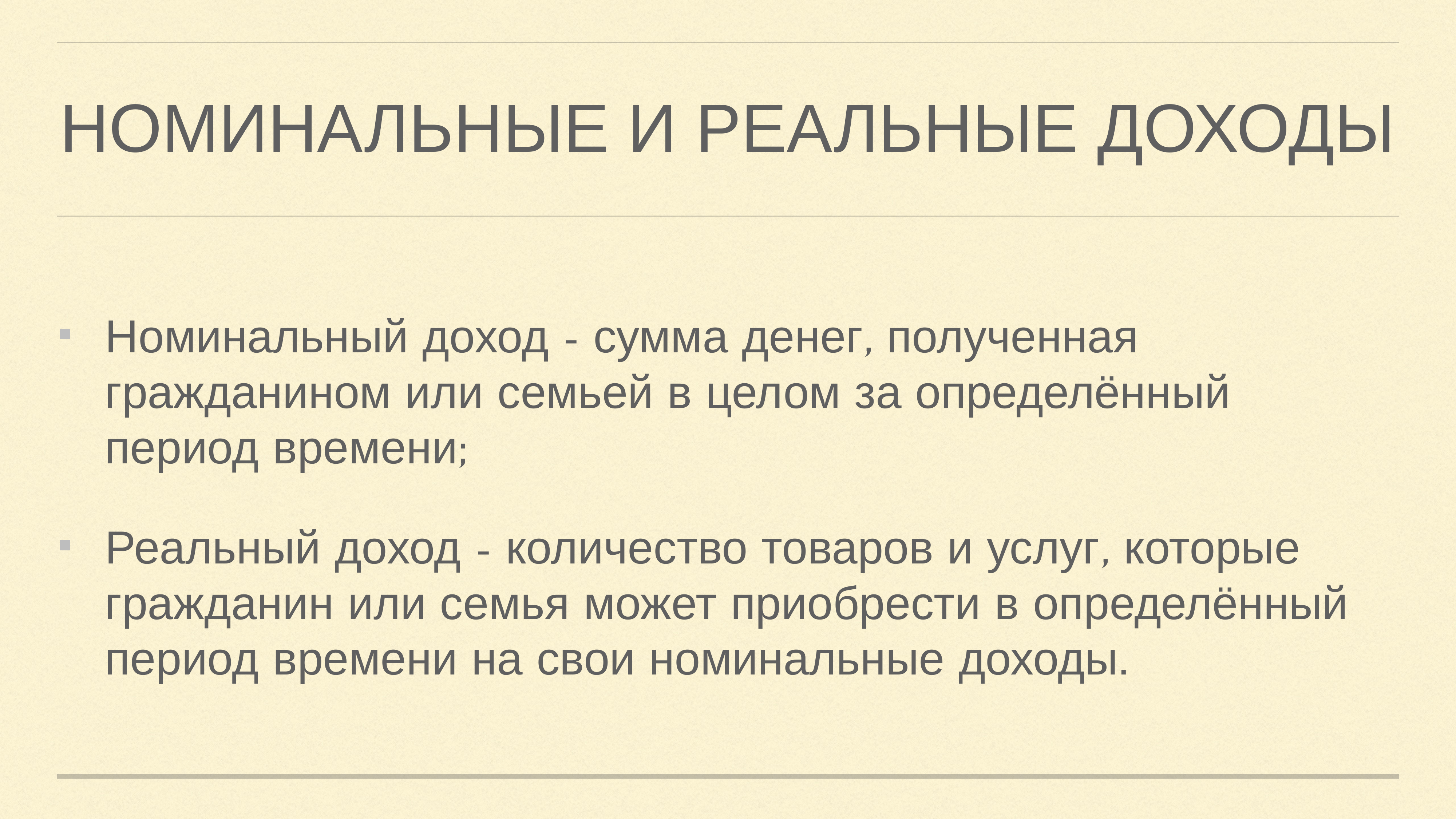

# Номинальные и реальные доходы
Номинальный доход - сумма денег, полученная гражданином или семьей в целом за определённый период времени;
Реальный доход - количество товаров и услуг, которые гражданин или семья может приобрести в определённый период времени на свои номинальные доходы.